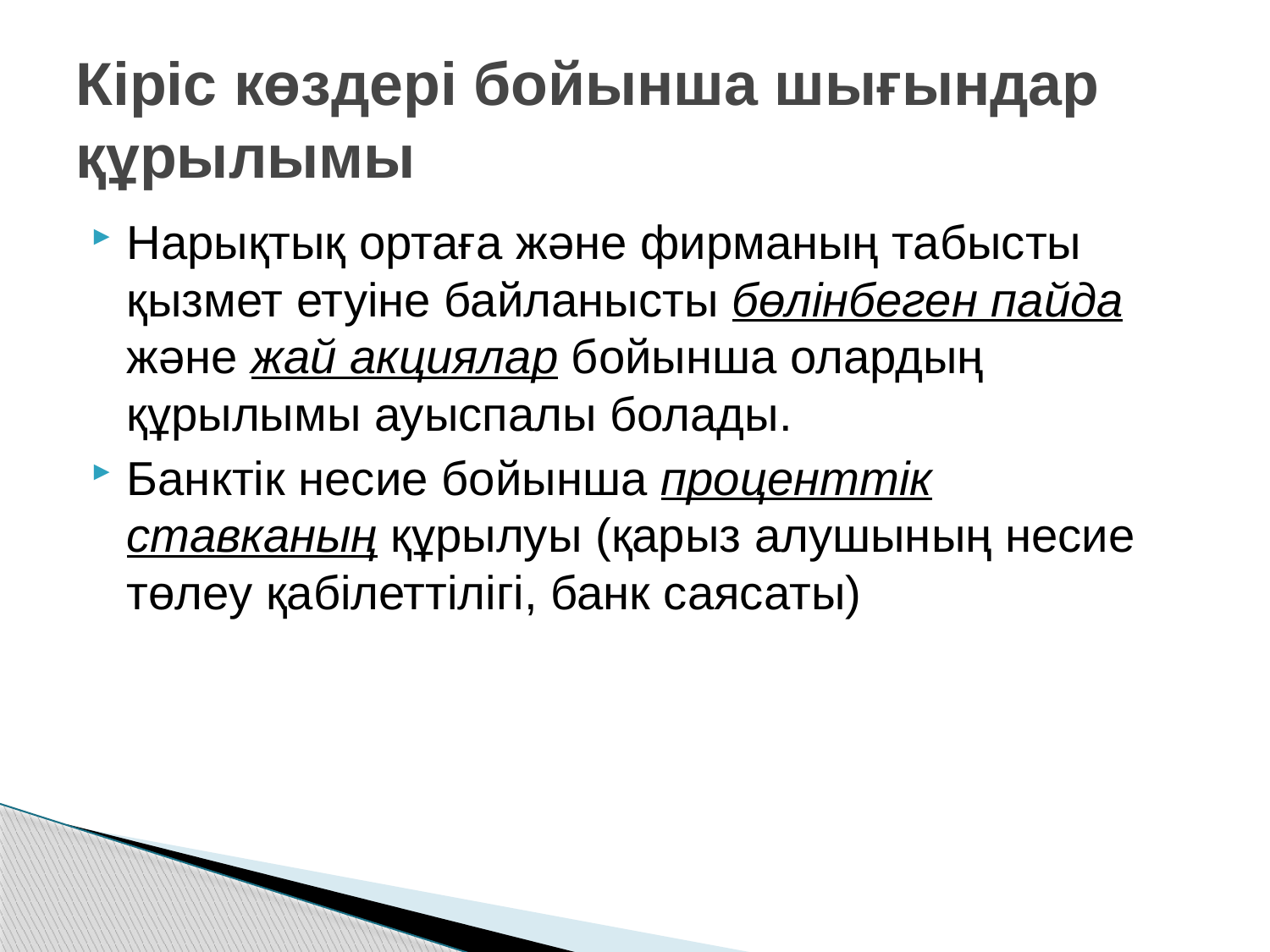

# Кіріс көздері бойынша шығындар құрылымы
Нарықтық ортаға және фирманың табысты қызмет етуіне байланысты бөлінбеген пайда және жай акциялар бойынша олардың құрылымы ауыспалы болады.
Банктік несие бойынша проценттік ставканың құрылуы (қарыз алушының несие төлеу қабілеттілігі, банк саясаты)